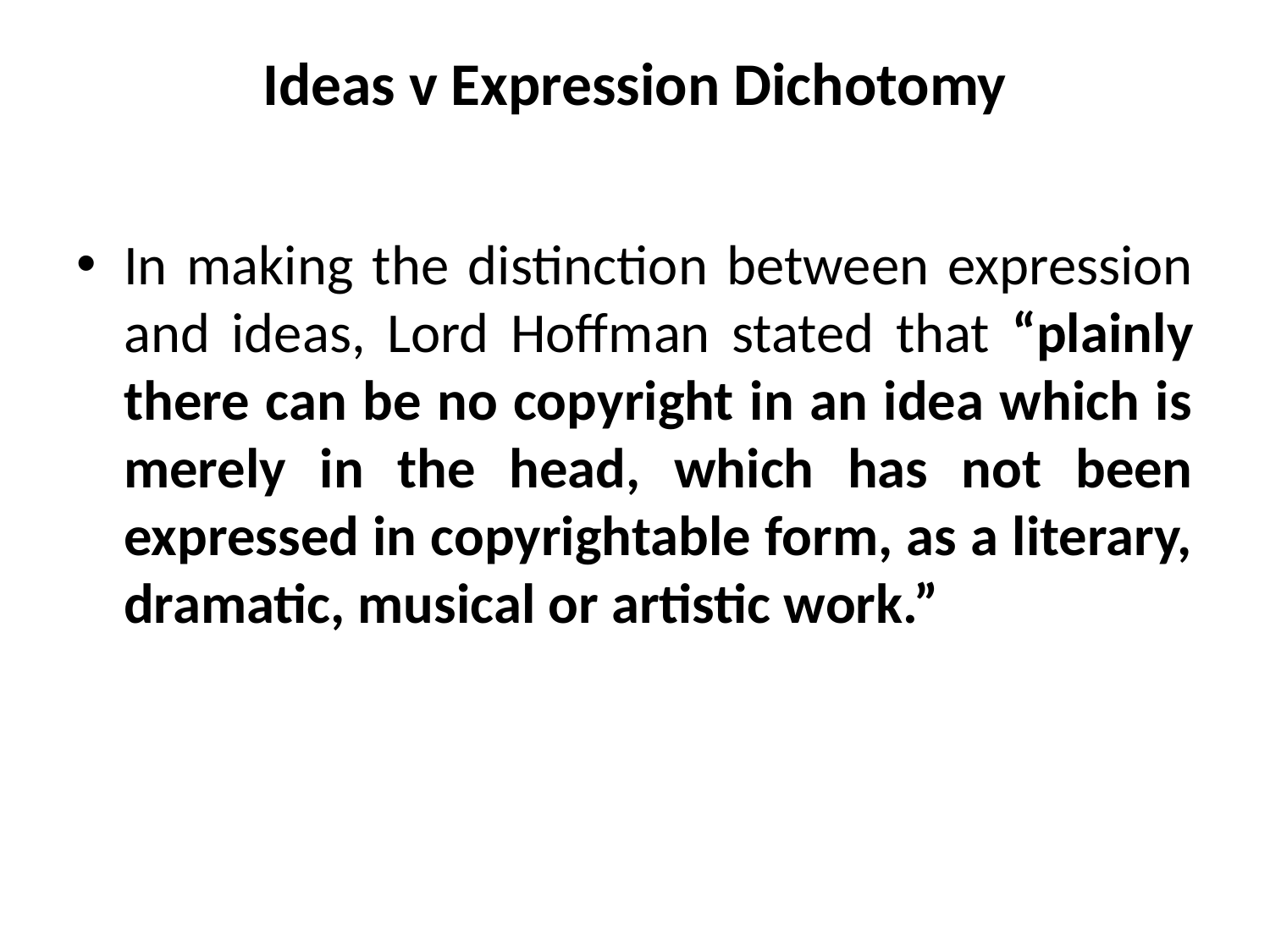

# Ideas v Expression Dichotomy
In making the distinction between expression and ideas, Lord Hoffman stated that “plainly there can be no copyright in an idea which is merely in the head, which has not been expressed in copyrightable form, as a literary, dramatic, musical or artistic work.”